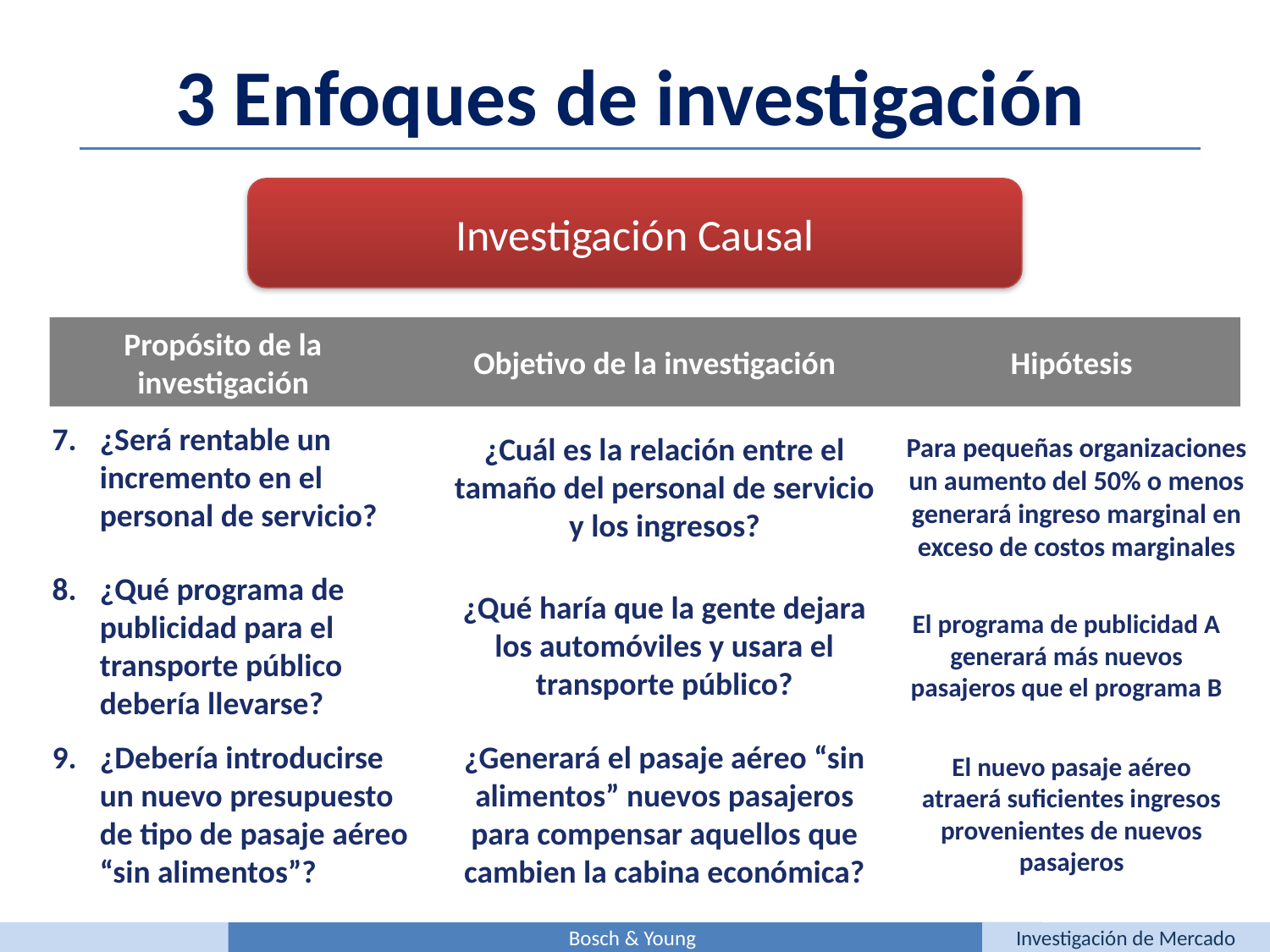

3 Enfoques de investigación
Investigación Causal
Propósito de la investigación
Objetivo de la investigación
Hipótesis

¿Será rentable un incremento en el personal de servicio?
¿Cuál es la relación entre el tamaño del personal de servicio y los ingresos?
Para pequeñas organizaciones un aumento del 50% o menos generará ingreso marginal en exceso de costos marginales
¿Qué programa de publicidad para el transporte público debería llevarse?
¿Qué haría que la gente dejara los automóviles y usara el transporte público?
El programa de publicidad A generará más nuevos pasajeros que el programa B
¿Debería introducirse un nuevo presupuesto de tipo de pasaje aéreo “sin alimentos”?
¿Generará el pasaje aéreo “sin alimentos” nuevos pasajeros para compensar aquellos que cambien la cabina económica?
El nuevo pasaje aéreo atraerá suficientes ingresos provenientes de nuevos pasajeros

Bosch & Young
Investigación de Mercado